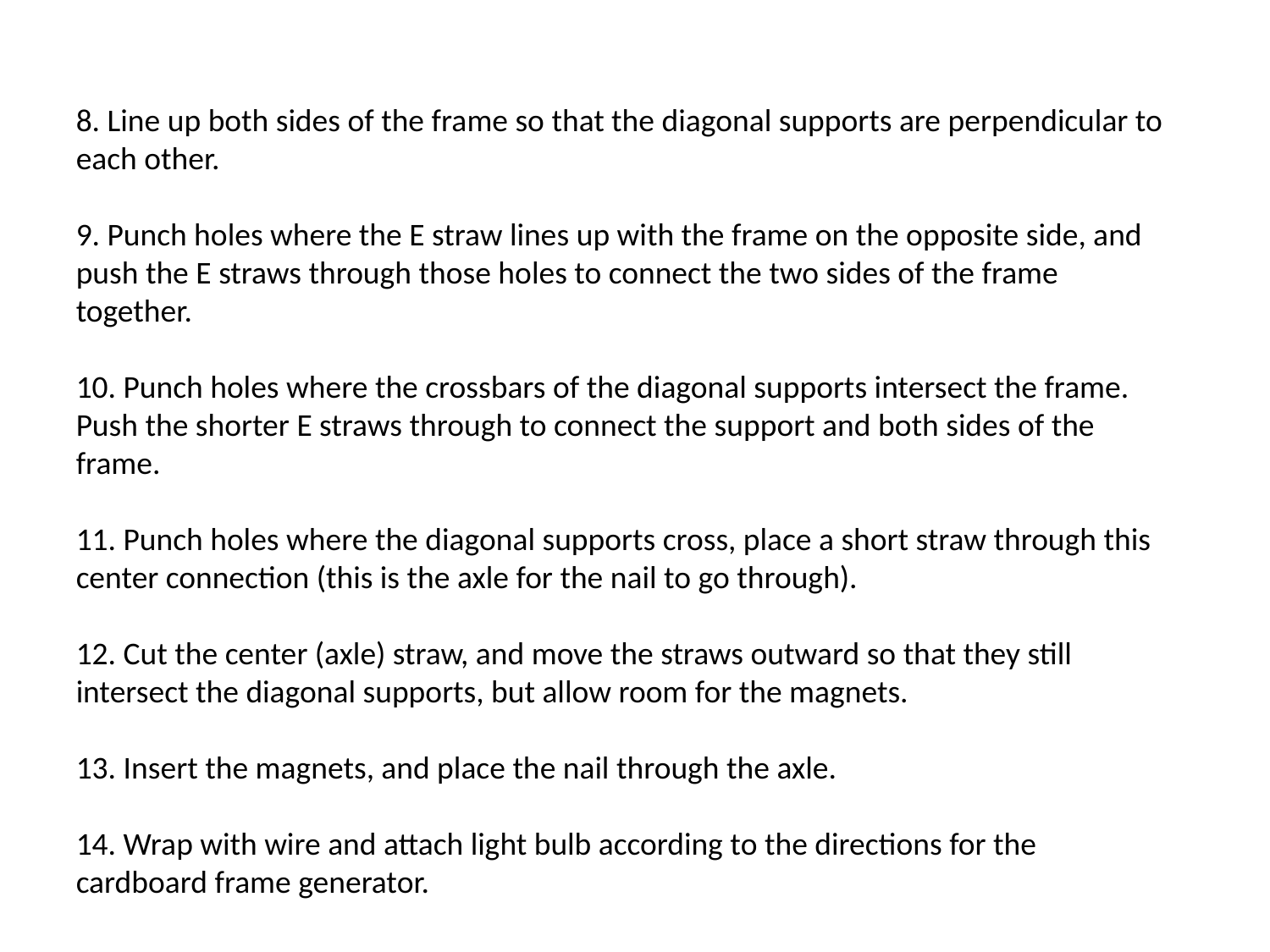

8. Line up both sides of the frame so that the diagonal supports are perpendicular to each other.

9. Punch holes where the E straw lines up with the frame on the opposite side, and push the E straws through those holes to connect the two sides of the frame together.

10. Punch holes where the crossbars of the diagonal supports intersect the frame.  Push the shorter E straws through to connect the support and both sides of the frame.

11. Punch holes where the diagonal supports cross, place a short straw through this center connection (this is the axle for the nail to go through).

12. Cut the center (axle) straw, and move the straws outward so that they still intersect the diagonal supports, but allow room for the magnets.

13. Insert the magnets, and place the nail through the axle.

14. Wrap with wire and attach light bulb according to the directions for the cardboard frame generator.